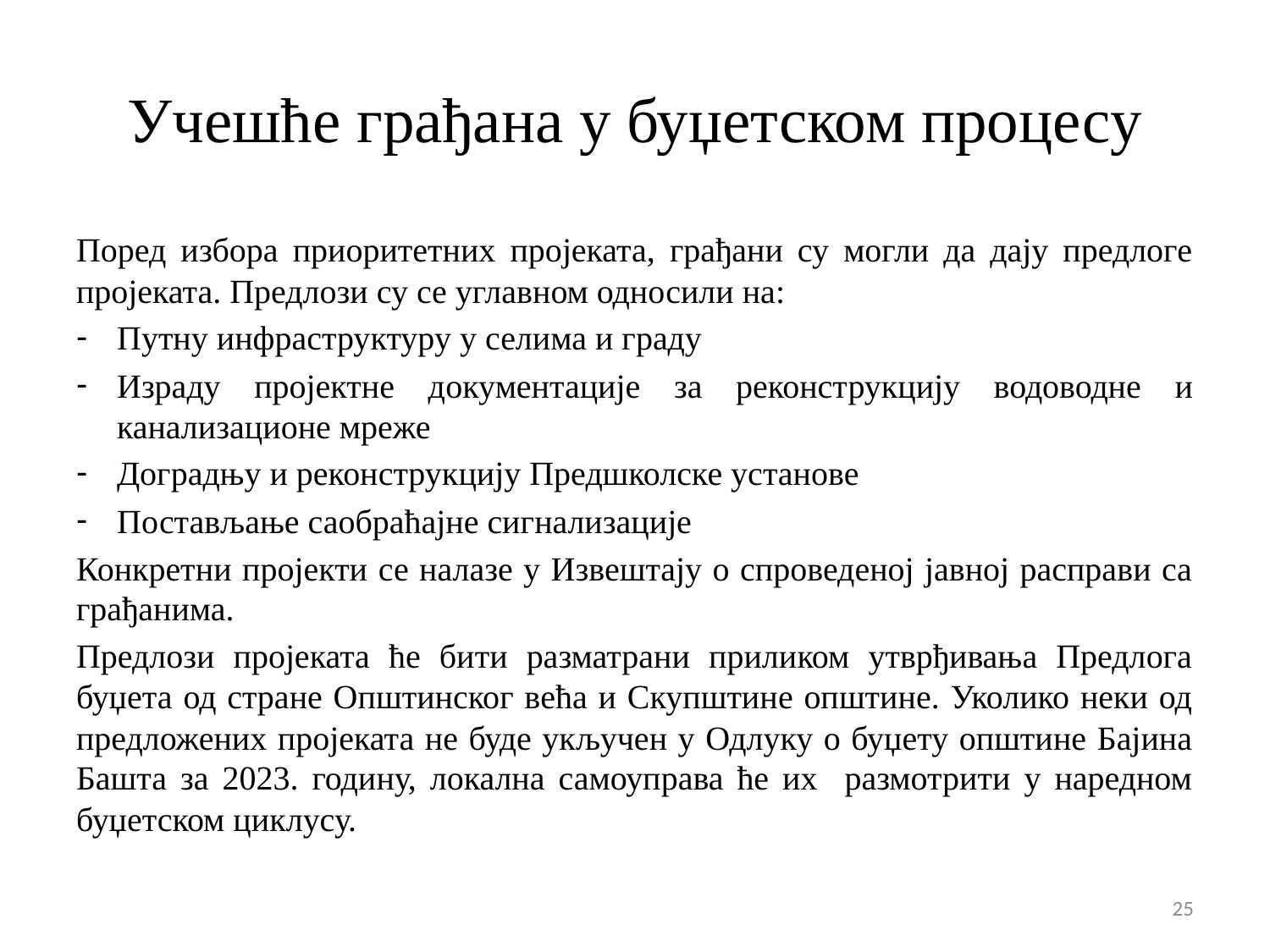

# Учешће грађана у буџетском процесу
Поред избора приоритетних пројеката, грађани су могли да дају предлоге пројеката. Предлози су се углавном односили на:
Путну инфраструктуру у селима и граду
Израду пројектне дoкументације за реконструкцију водоводне и канализационе мреже
Доградњу и реконструкцију Предшколске установе
Постављање саобраћајне сигнализације
Конкретни пројекти се налазе у Извештају о спроведеној јавној расправи са грађанима.
Предлози пројеката ће бити разматрани приликом утврђивања Предлога буџета од стране Општинског већа и Скупштине општине. Уколико неки од предложених пројеката не буде укључен у Одлуку о буџету општине Бајина Башта за 2023. годину, локална самоуправа ће их  размотрити у наредном буџетском циклусу.

25